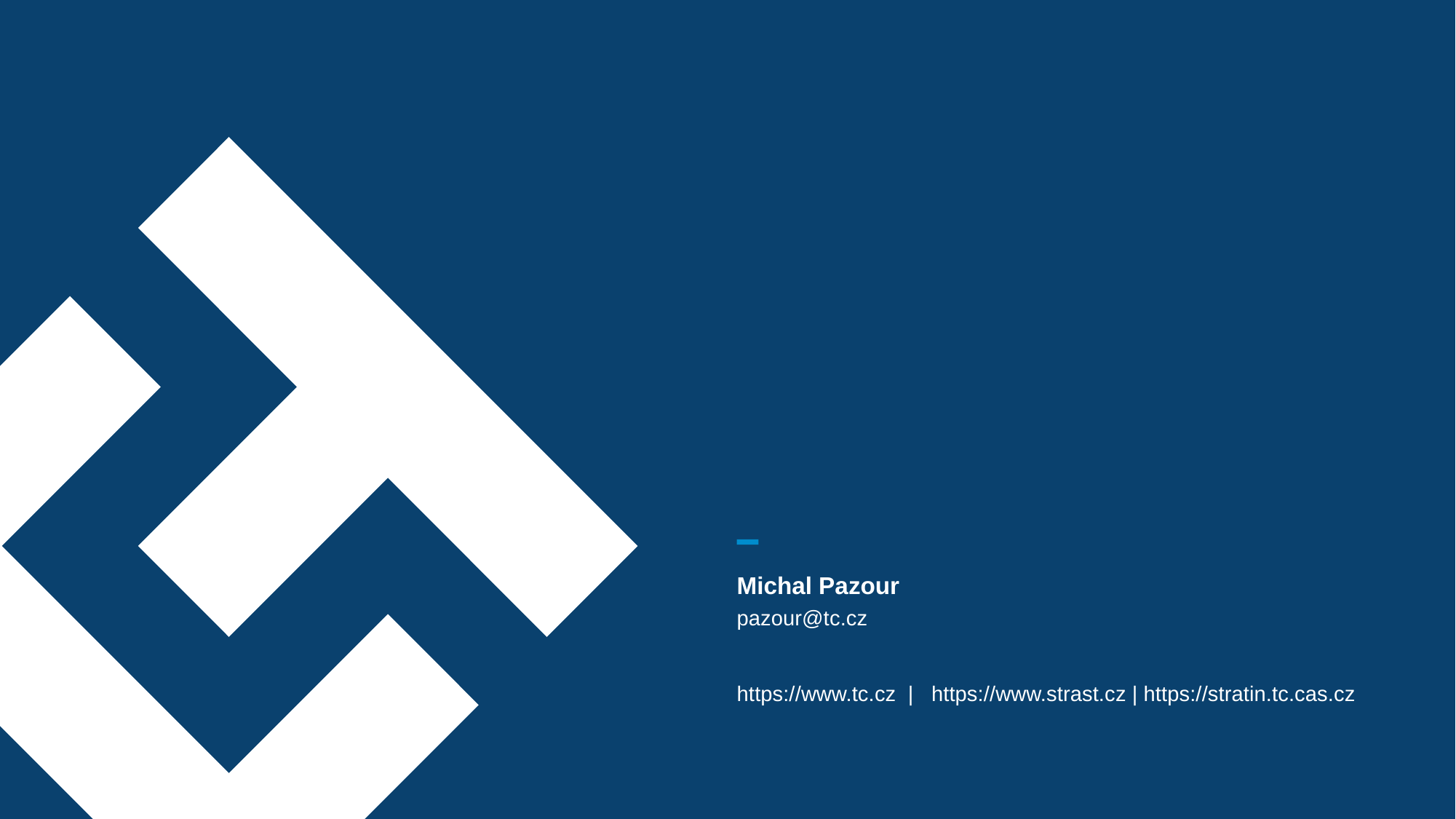

Michal Pazour
pazour@tc.cz
https://www.tc.cz  |   https://www.strast.cz | https://stratin.tc.cas.cz